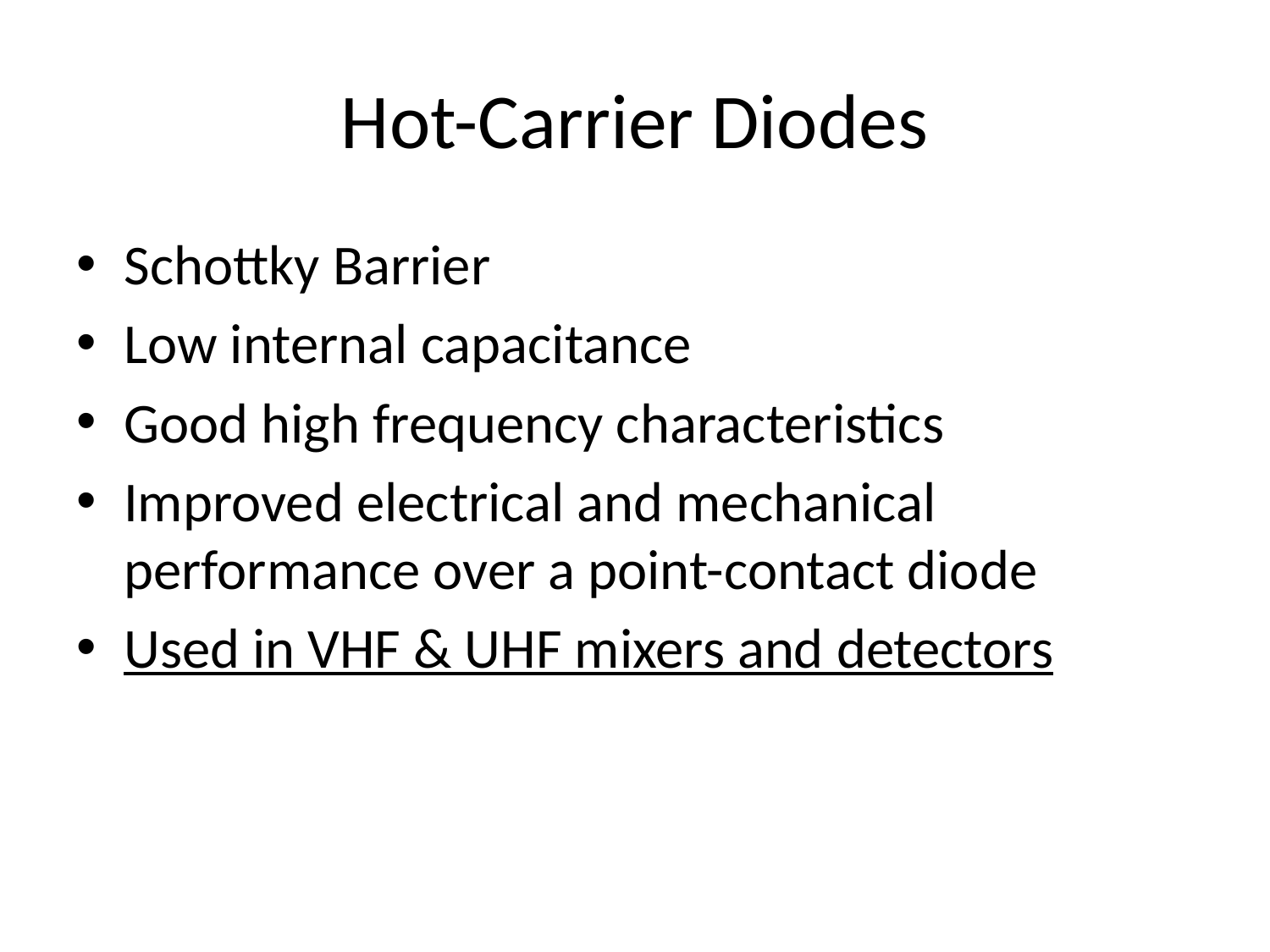

# Hot-Carrier Diodes
Schottky Barrier
Low internal capacitance
Good high frequency characteristics
Improved electrical and mechanical performance over a point-contact diode
Used in VHF & UHF mixers and detectors